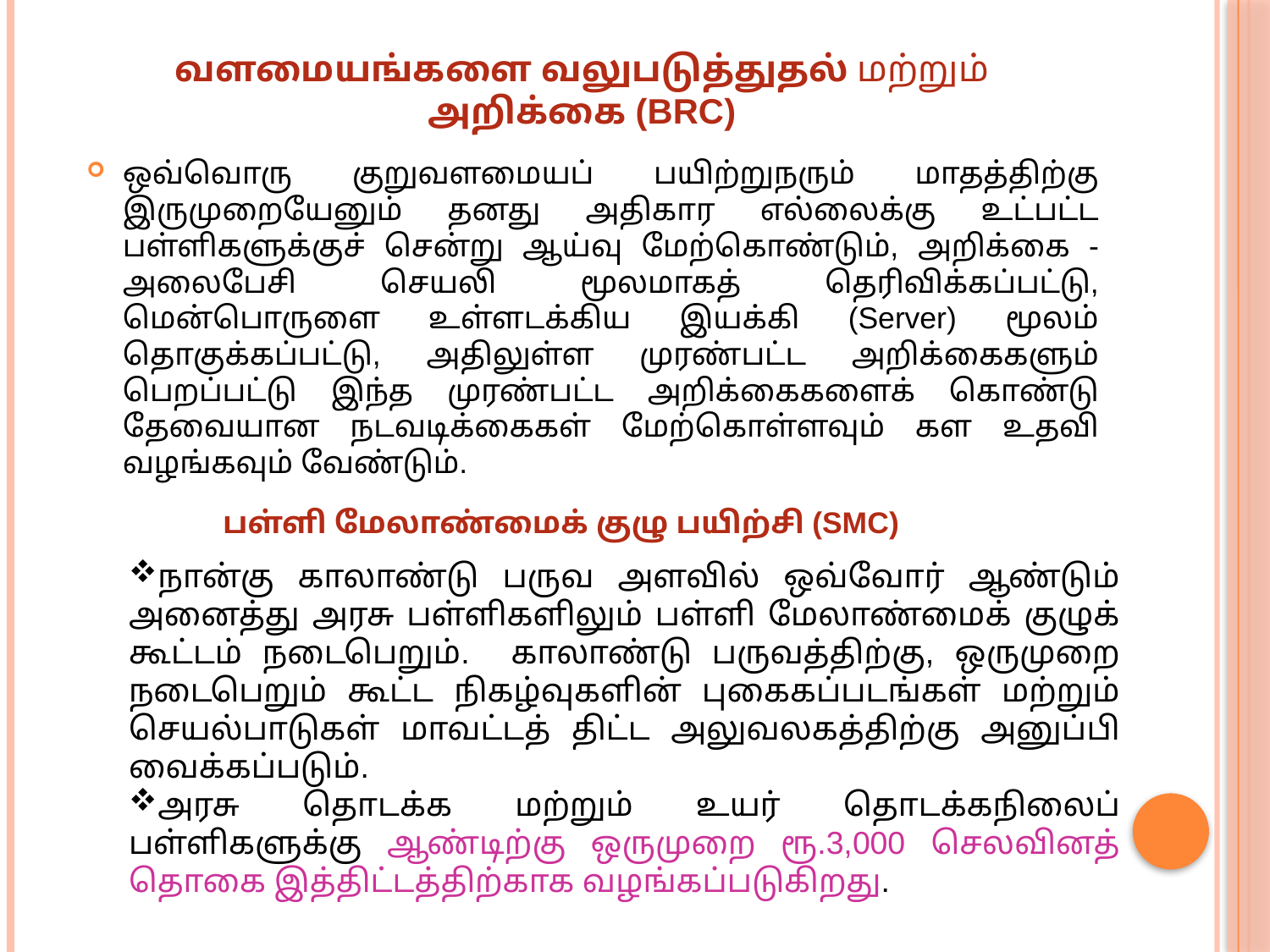

# வளமையங்களை வலுபடுத்துதல் மற்றும் அறிக்கை (BRC)
ஒவ்வொரு குறுவளமையப் பயிற்றுநரும் மாதத்திற்கு இருமுறையேனும் தனது அதிகார எல்லைக்கு உட்பட்ட பள்ளிகளுக்குச் சென்று ஆய்வு மேற்கொண்டும், அறிக்கை - அலைபேசி செயலி மூலமாகத் தெரிவிக்கப்பட்டு, மென்பொருளை உள்ளடக்கிய இயக்கி (Server) மூலம் தொகுக்கப்பட்டு, அதிலுள்ள முரண்பட்ட அறிக்கைகளும் பெறப்பட்டு இந்த முரண்பட்ட அறிக்கைகளைக் கொண்டு தேவையான நடவடிக்கைகள் மேற்கொள்ளவும் கள உதவி வழங்கவும் வேண்டும்.

பள்ளி மேலாண்மைக் குழு பயிற்சி (SMC)
நான்கு காலாண்டு பருவ அளவில் ஒவ்வோர் ஆண்டும் அனைத்து அரசு பள்ளிகளிலும் பள்ளி மேலாண்மைக் குழுக் கூட்டம் நடைபெறும்.  காலாண்டு பருவத்திற்கு, ஒருமுறை நடைபெறும் கூட்ட நிகழ்வுகளின் புகைகப்படங்கள் மற்றும் செயல்பாடுகள் மாவட்டத் திட்ட அலுவலகத்திற்கு அனுப்பி வைக்கப்படும்.
அரசு தொடக்க மற்றும் உயர் தொடக்கநிலைப் பள்ளிகளுக்கு ஆண்டிற்கு ஒருமுறை ரூ.3,000 செலவினத் தொகை இத்திட்டத்திற்காக வழங்கப்படுகிறது.